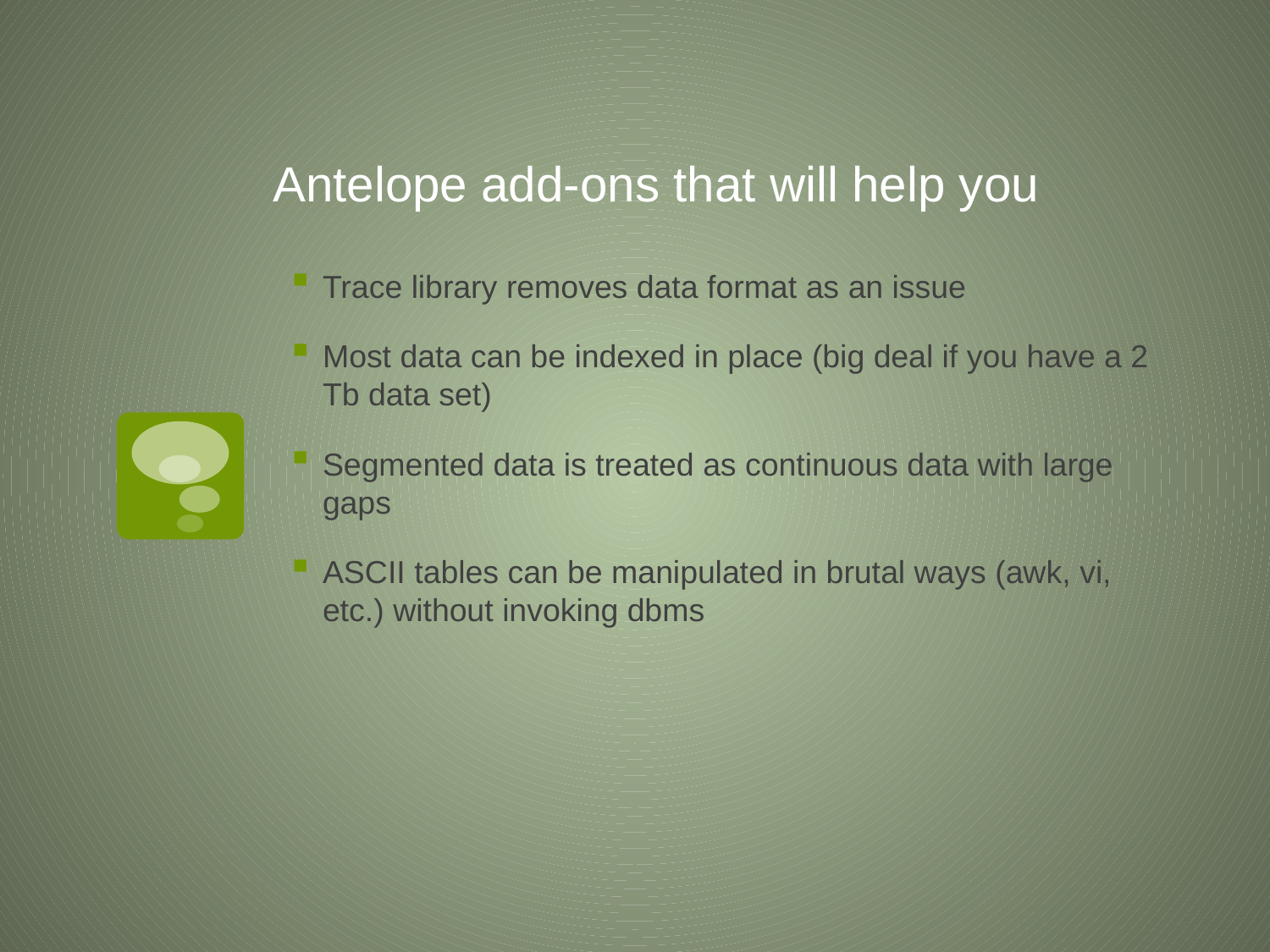

# Antelope add-ons that will help you
Trace library removes data format as an issue
Most data can be indexed in place (big deal if you have a 2 Tb data set)
Segmented data is treated as continuous data with large gaps
ASCII tables can be manipulated in brutal ways (awk, vi, etc.) without invoking dbms